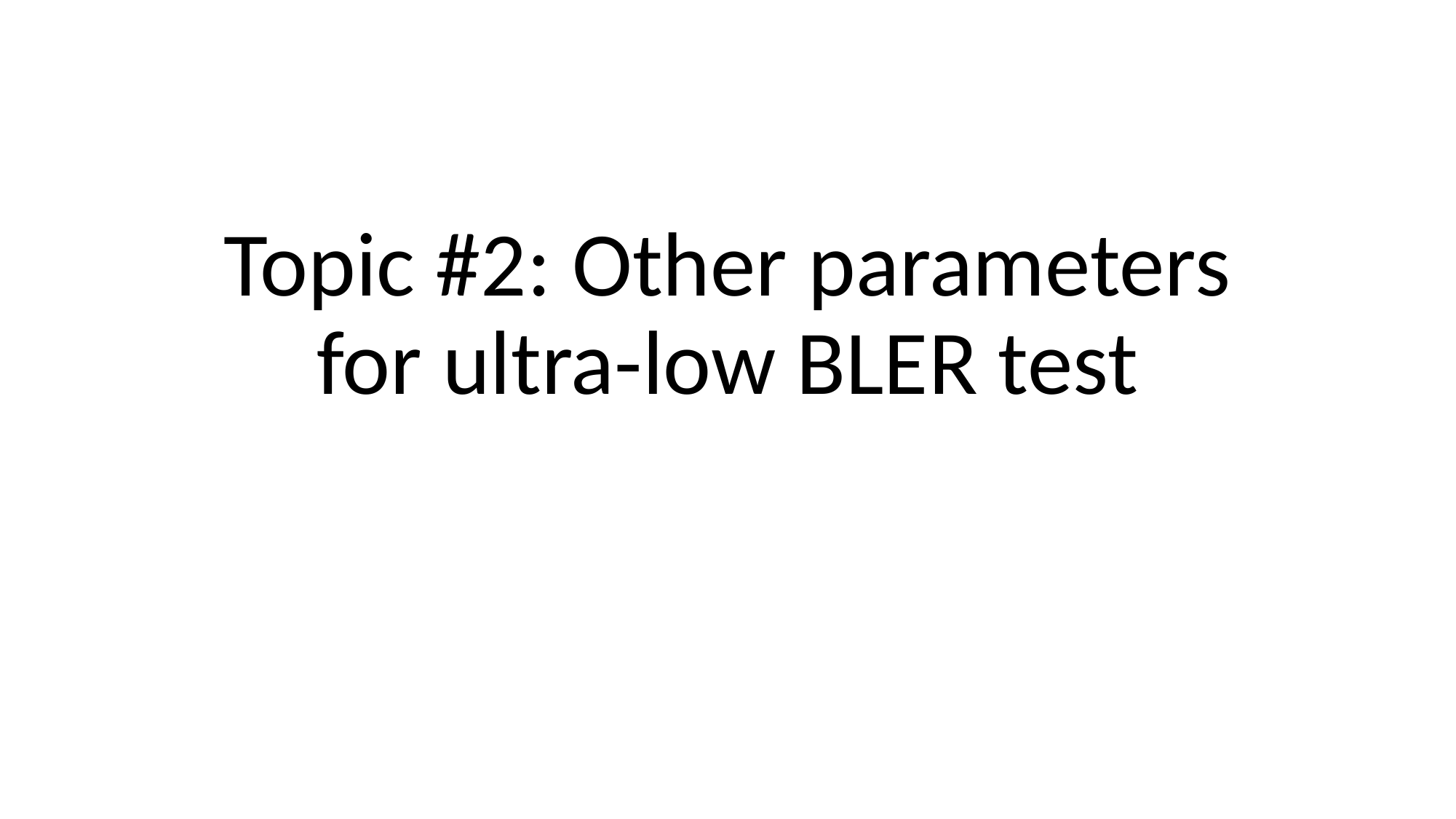

# Topic #2: Other parameters for ultra-low BLER test